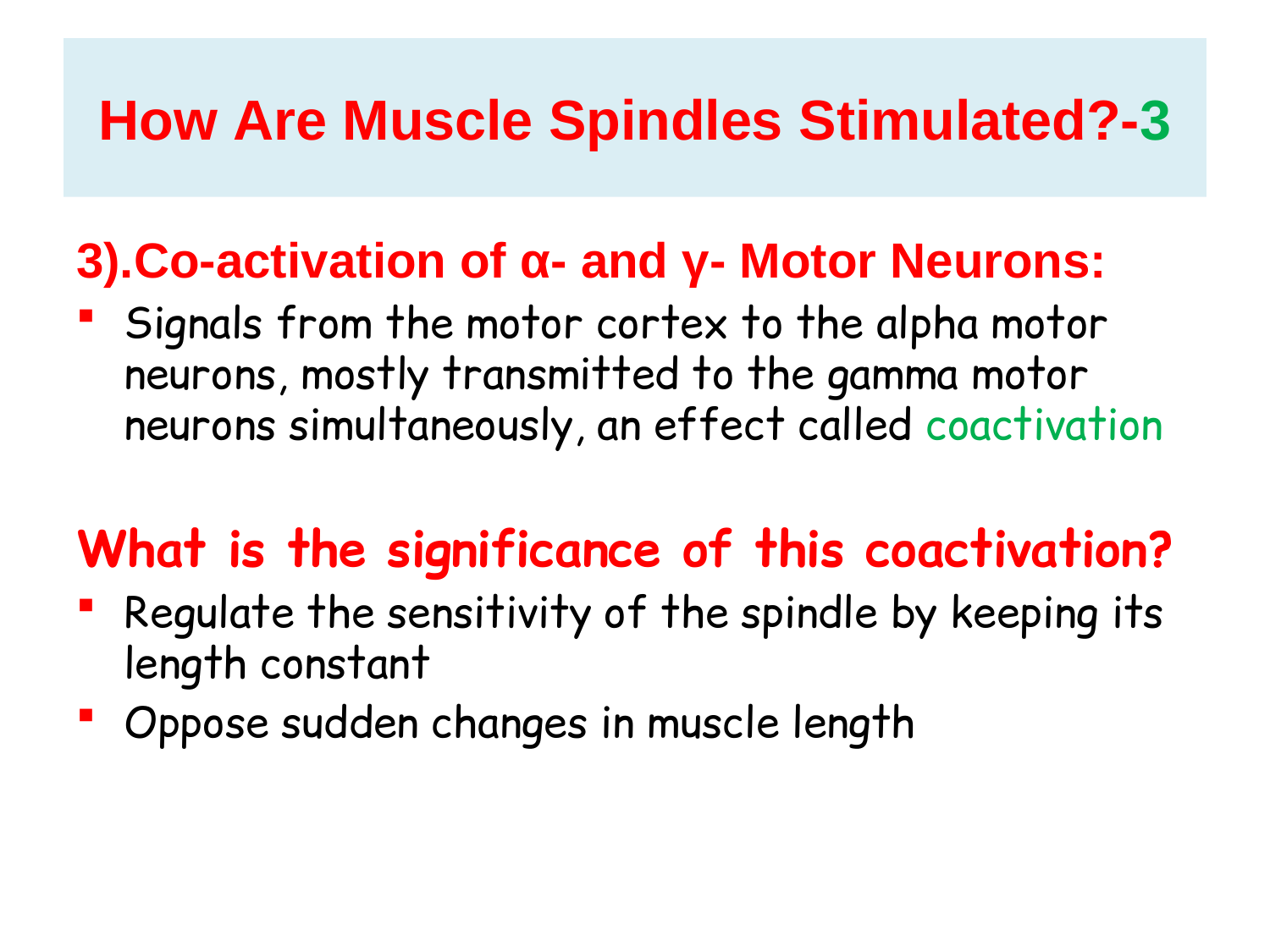

# How Are Muscle Spindles Stimulated?-3
3).Co-activation of α- and γ- Motor Neurons:
Signals from the motor cortex to the alpha motor neurons, mostly transmitted to the gamma motor neurons simultaneously, an effect called coactivation

What is the significance of this coactivation?
Regulate the sensitivity of the spindle by keeping its length constant
Oppose sudden changes in muscle length